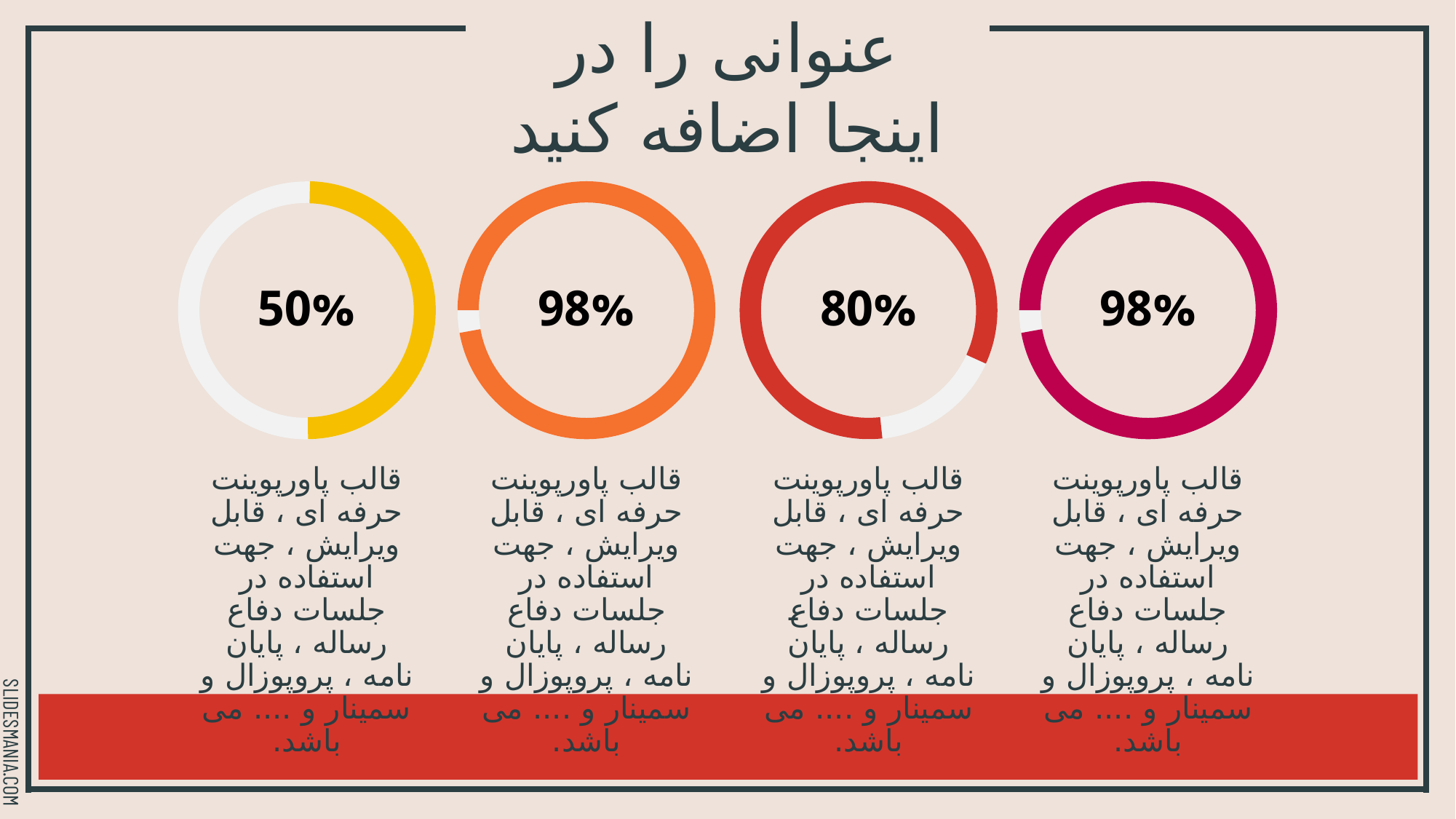

عنوانی را در اینجا اضافه کنید

50%
98%
80%
98%
قالب پاورپوينت حرفه ای ، قابل ویرایش ، جهت استفاده در جلسات دفاع رساله ، پایان نامه ، پروپوزال و سمینار و .... می باشد.
قالب پاورپوينت حرفه ای ، قابل ویرایش ، جهت استفاده در جلسات دفاع رساله ، پایان نامه ، پروپوزال و سمینار و .... می باشد.
قالب پاورپوينت حرفه ای ، قابل ویرایش ، جهت استفاده در جلسات دفاع رساله ، پایان نامه ، پروپوزال و سمینار و .... می باشد.
قالب پاورپوينت حرفه ای ، قابل ویرایش ، جهت استفاده در جلسات دفاع رساله ، پایان نامه ، پروپوزال و سمینار و .... می باشد.